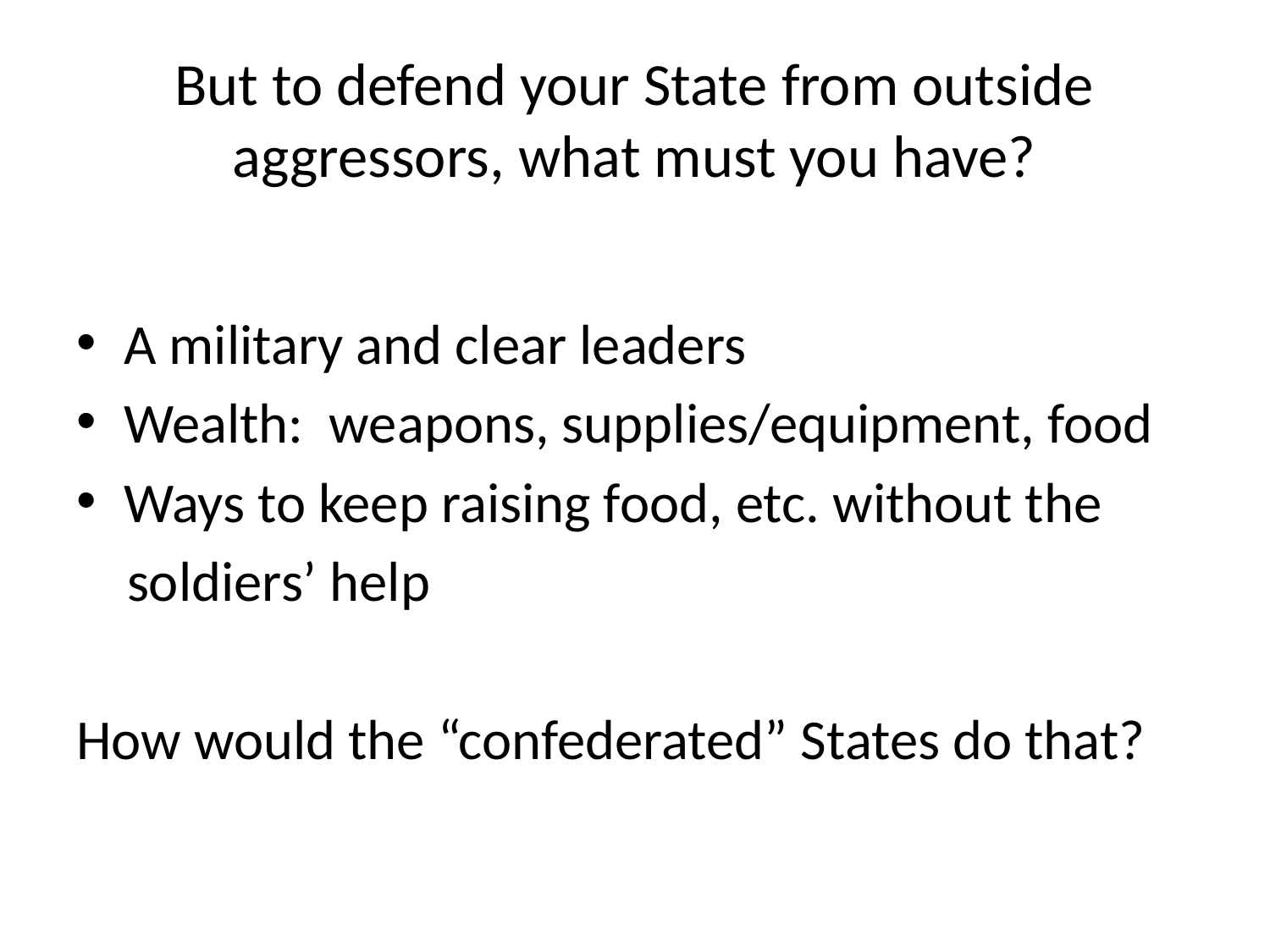

# But to defend your State from outside aggressors, what must you have?

A military and clear leaders
Wealth:  weapons, supplies/equipment, food
Ways to keep raising food, etc. without the
    soldiers’ help

How would the “confederated” States do that?